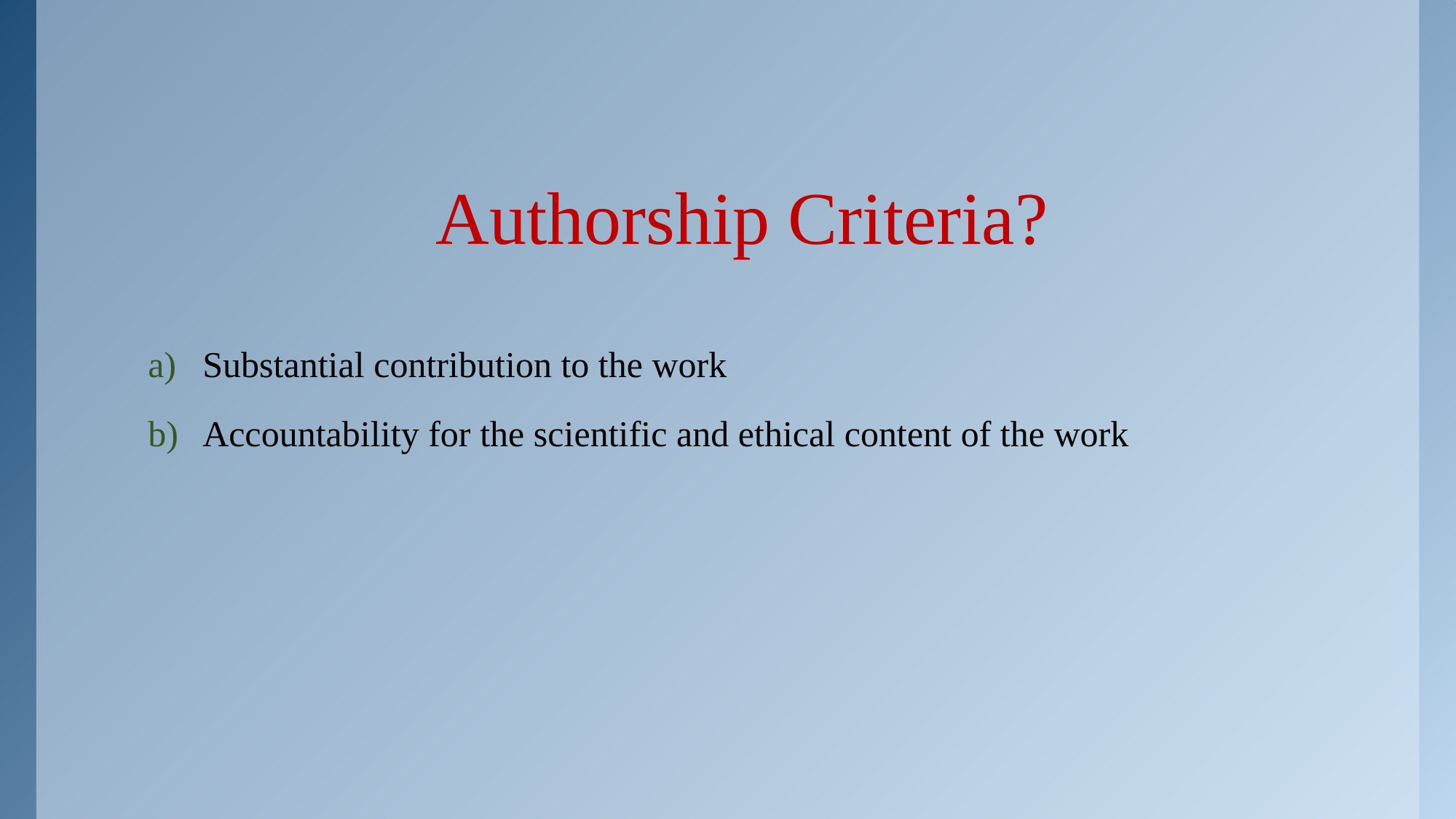

# Authorship Criteria?
Substantial contribution to the work
Accountability for the scientific and ethical content of the work